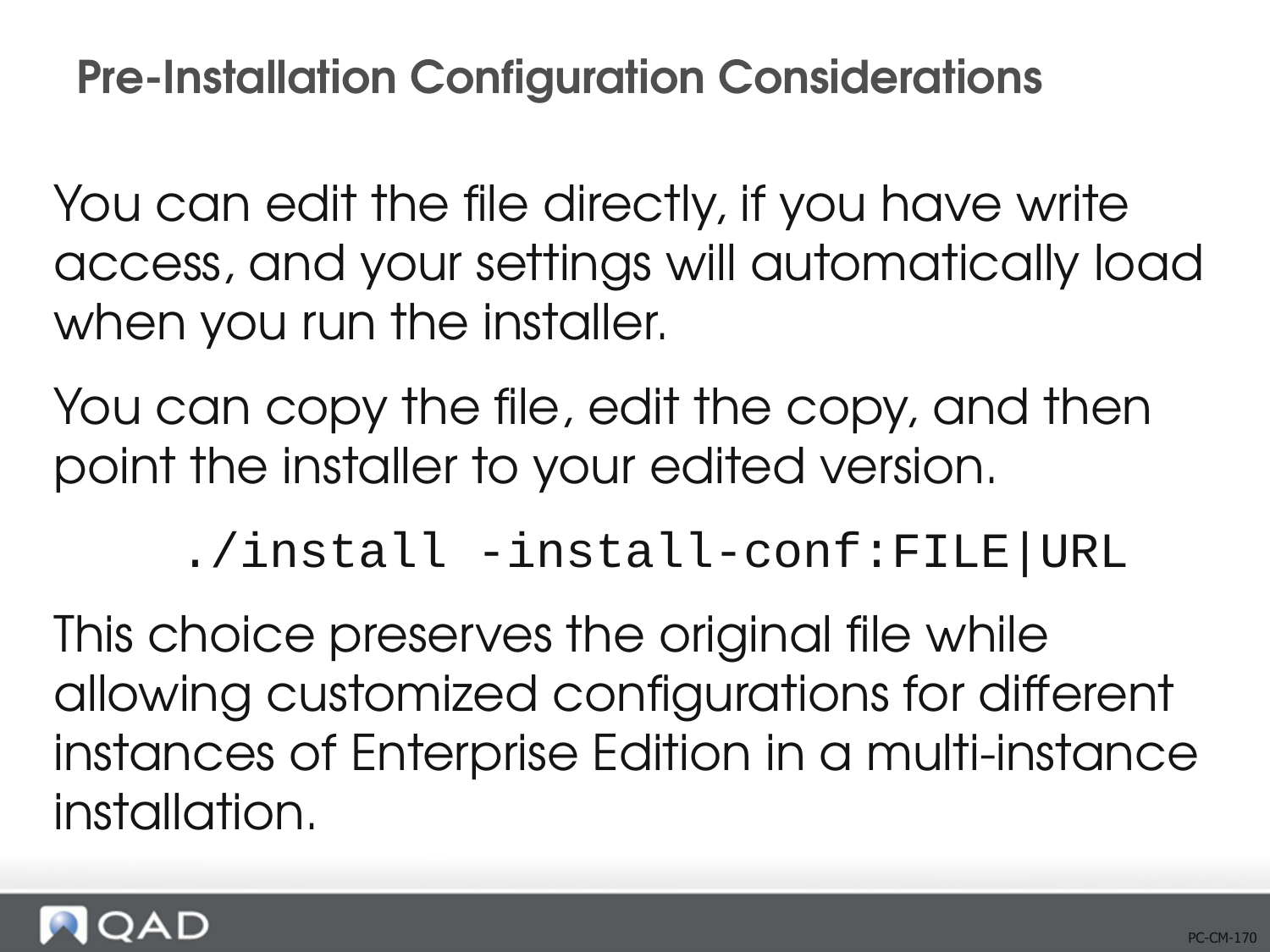

# Pre-Installation Configuration Considerations
You can edit the file directly, if you have write access, and your settings will automatically load when you run the installer.

You can copy the file, edit the copy, and then point the installer to your edited version.

	./install -install-conf:FILE|URL

This choice preserves the original file while allowing customized configurations for different instances of Enterprise Edition in a multi-instance installation.
PC-CM-170